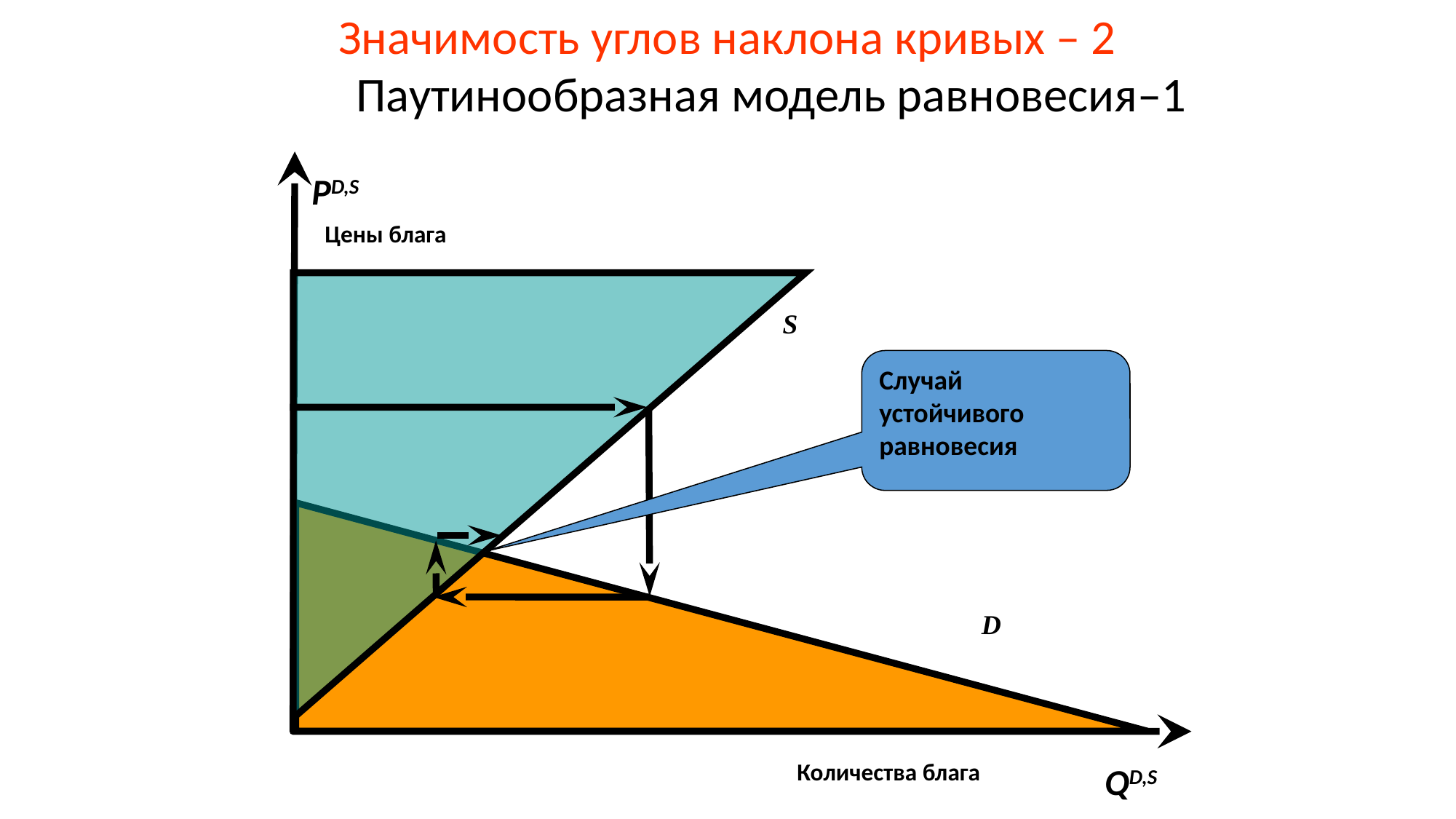

Значимость углов наклона кривых – 2 Паутинообразная модель равновесия–1

PD,S
Цены блага

S
Случай устойчивого равновесия

D
Количества блага
QD,S